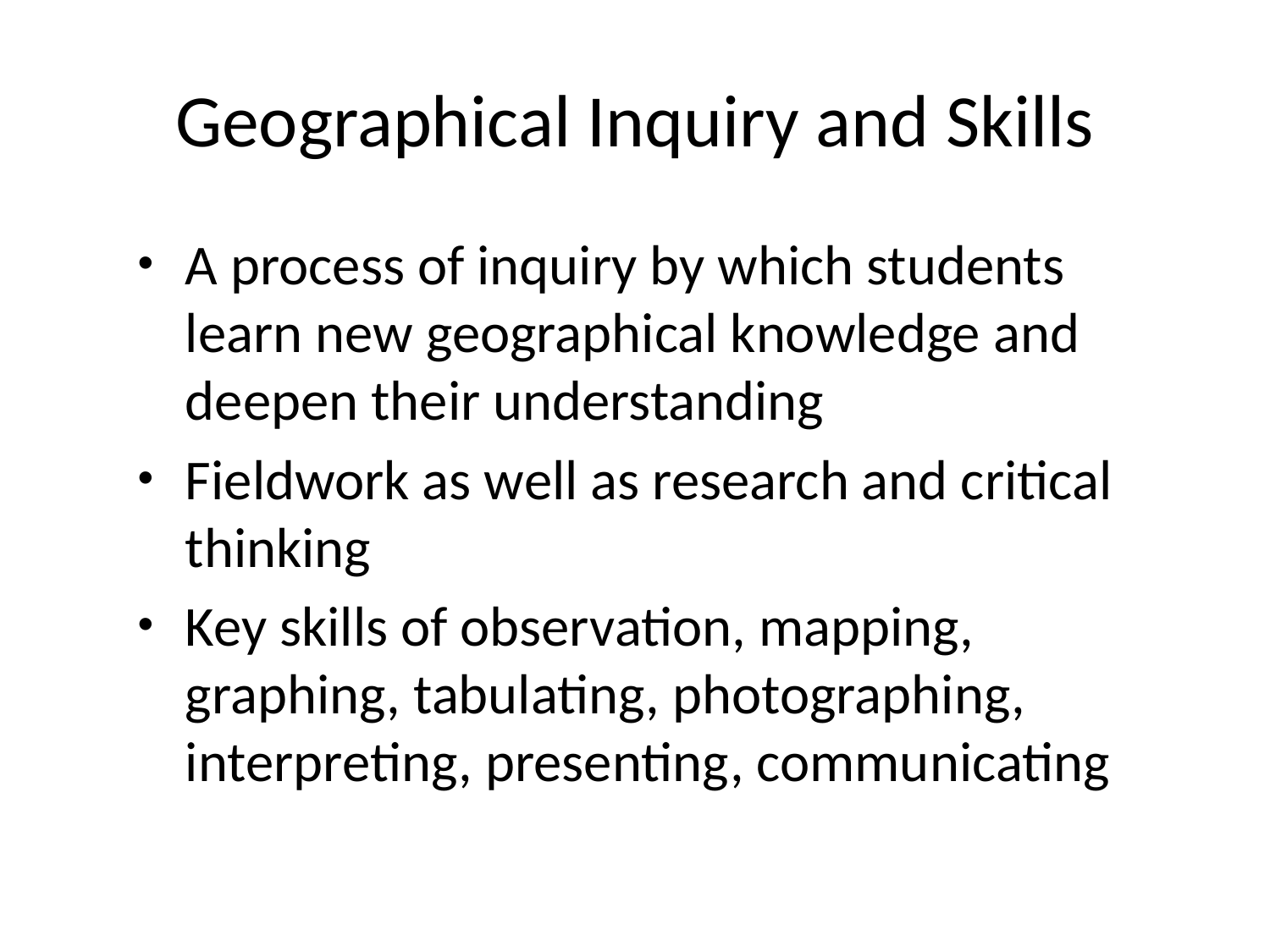

# Geographical Inquiry and Skills
A process of inquiry by which students learn new geographical knowledge and deepen their understanding
Fieldwork as well as research and critical thinking
Key skills of observation, mapping, graphing, tabulating, photographing, interpreting, presenting, communicating